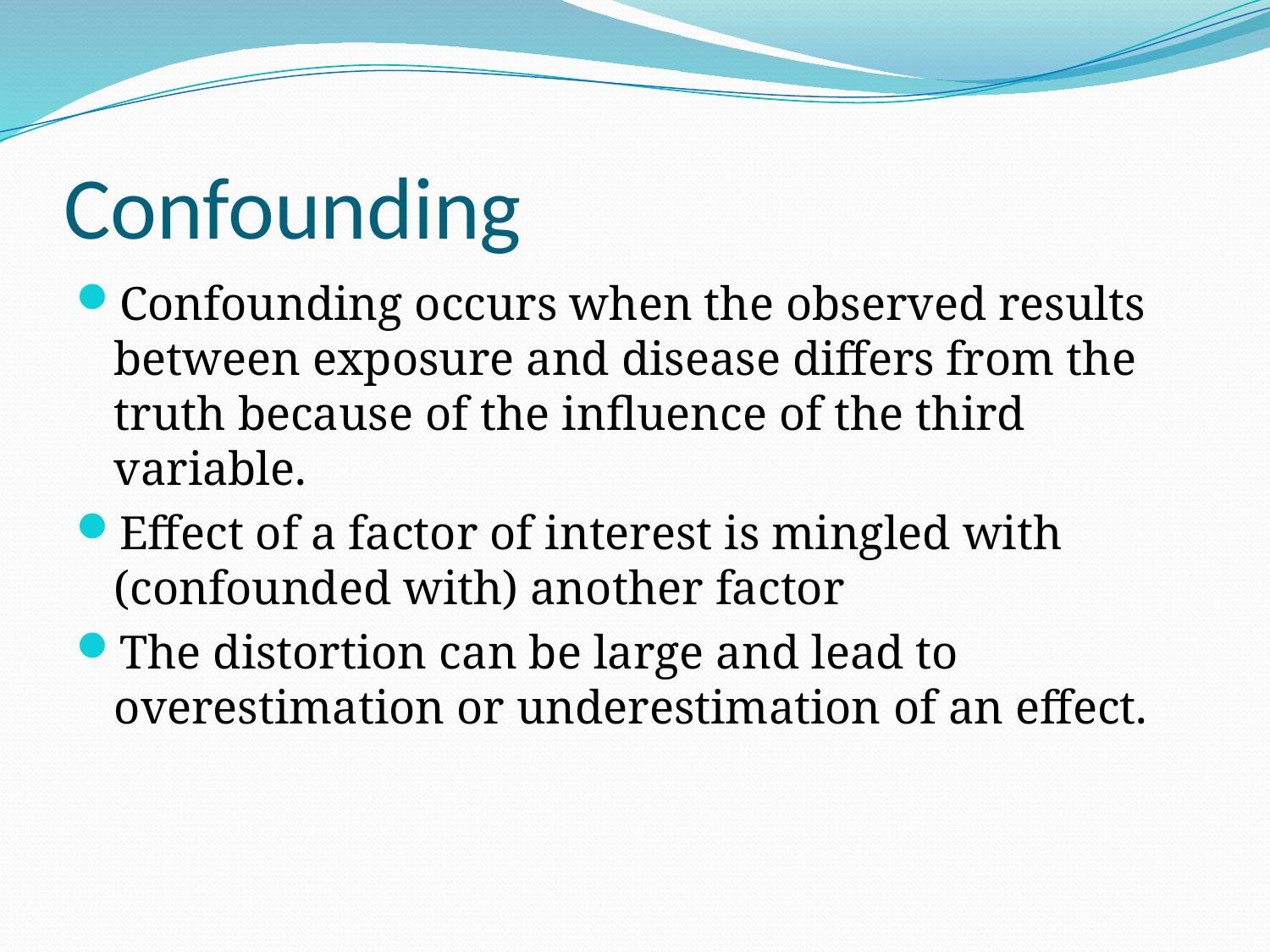

# Confounding
Confounding occurs when the observed results between exposure and disease differs from the truth because of the influence of the third variable.
Effect of a factor of interest is mingled with (confounded with) another factor
The distortion can be large and lead to overestimation or underestimation of an effect.